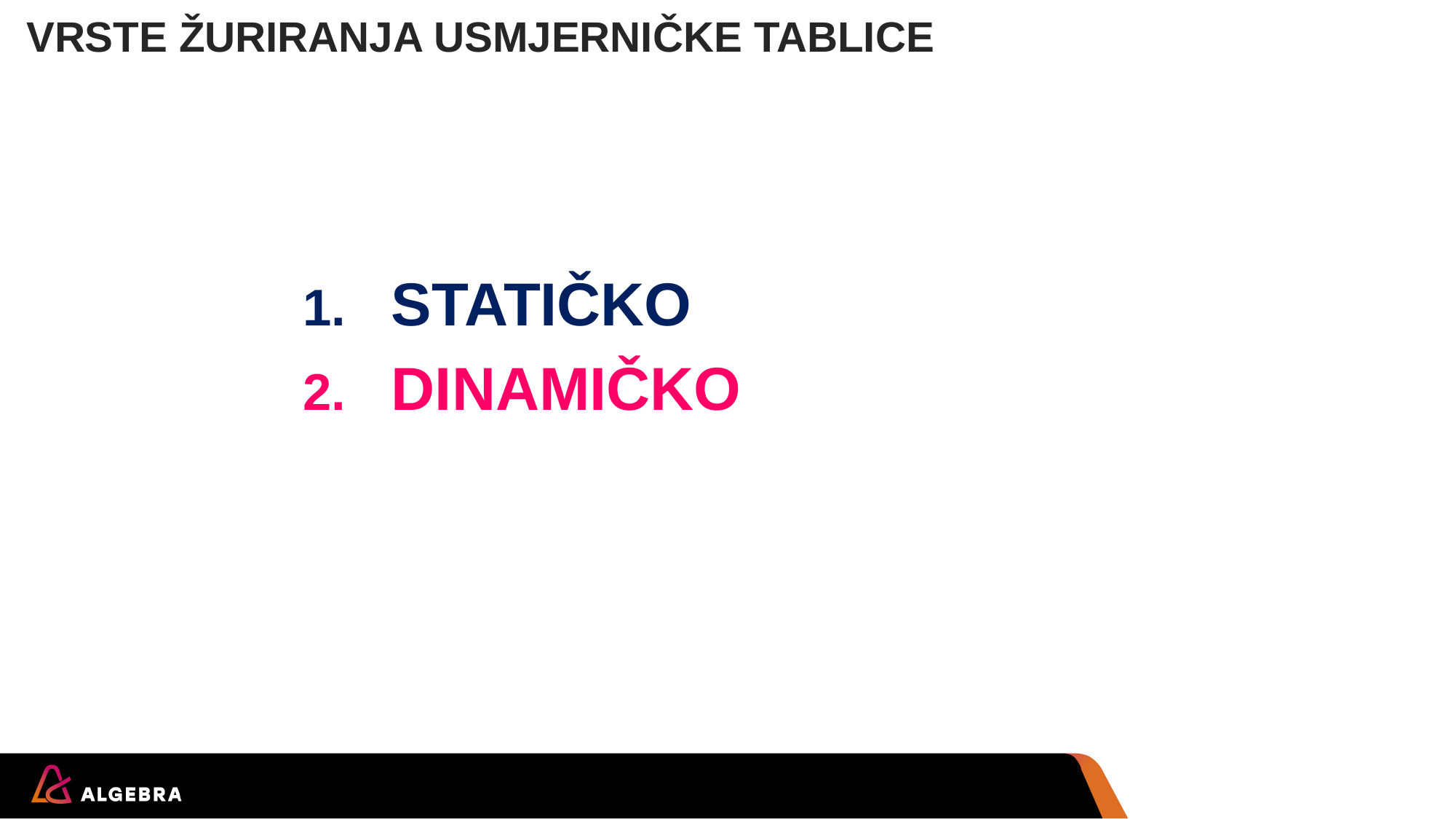

# VRSTE ŽURIRANJA USMJERNIČKE TABLICE

STATIČKO
DINAMIČKO